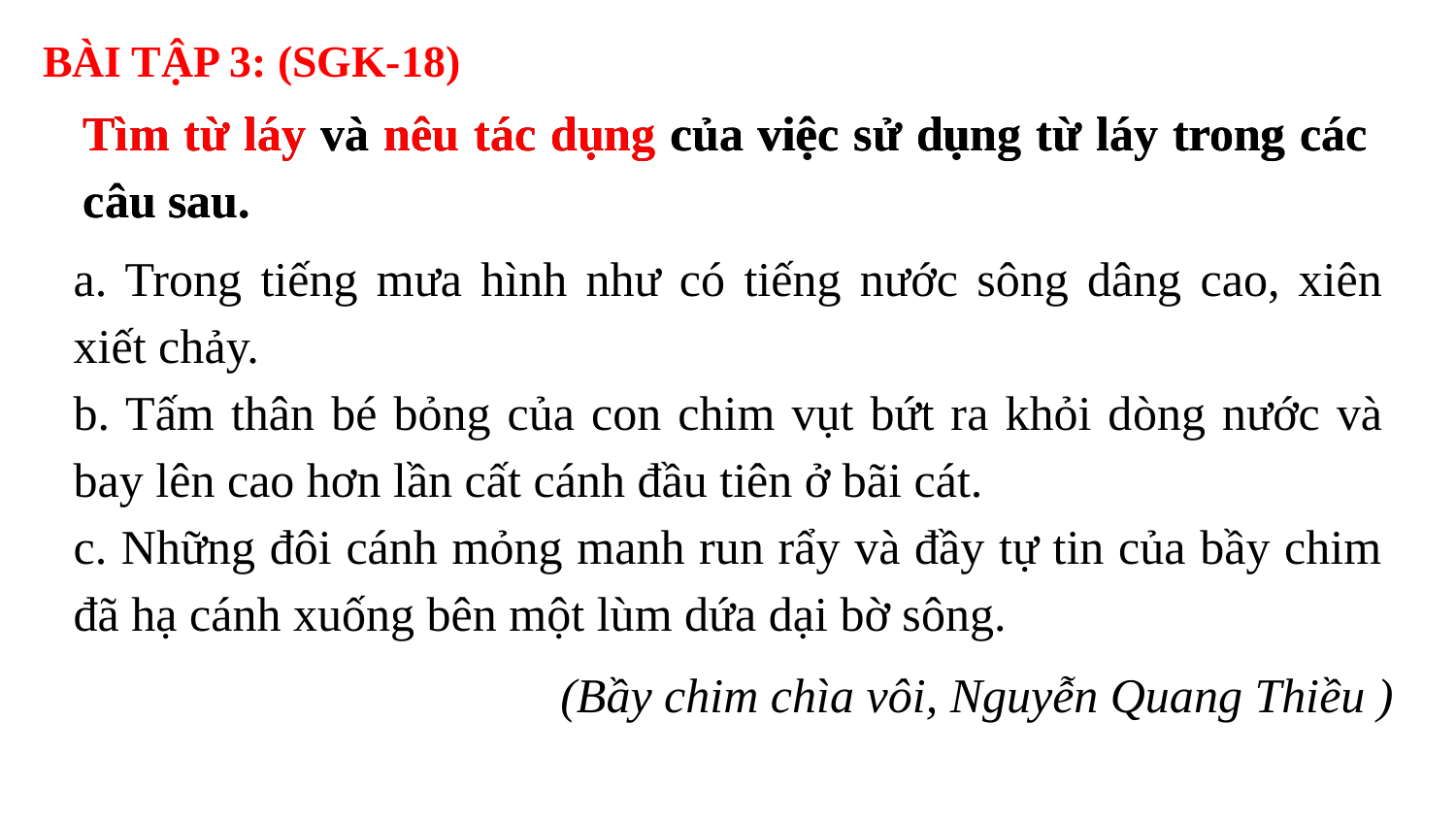

BÀI TẬP 3: (SGK-18)

Tìm từ láy và nêu tác dụng của việc sử dụng từ láy trong các câu sau.
Tìm từ láy và nêu tác dụng của việc sử dụng từ láy trong các câu sau.
a. Trong tiếng mưa hình như có tiếng nước sông dâng cao, xiên xiết chảy.
b. Tấm thân bé bỏng của con chim vụt bứt ra khỏi dòng nước và bay lên cao hơn lần cất cánh đầu tiên ở bãi cát.
c. Những đôi cánh mỏng manh run rẩy và đầy tự tin của bầy chim đã hạ cánh xuống bên một lùm dứa dại bờ sông.
(Bầy chim chìa vôi, Nguyễn Quang Thiều )